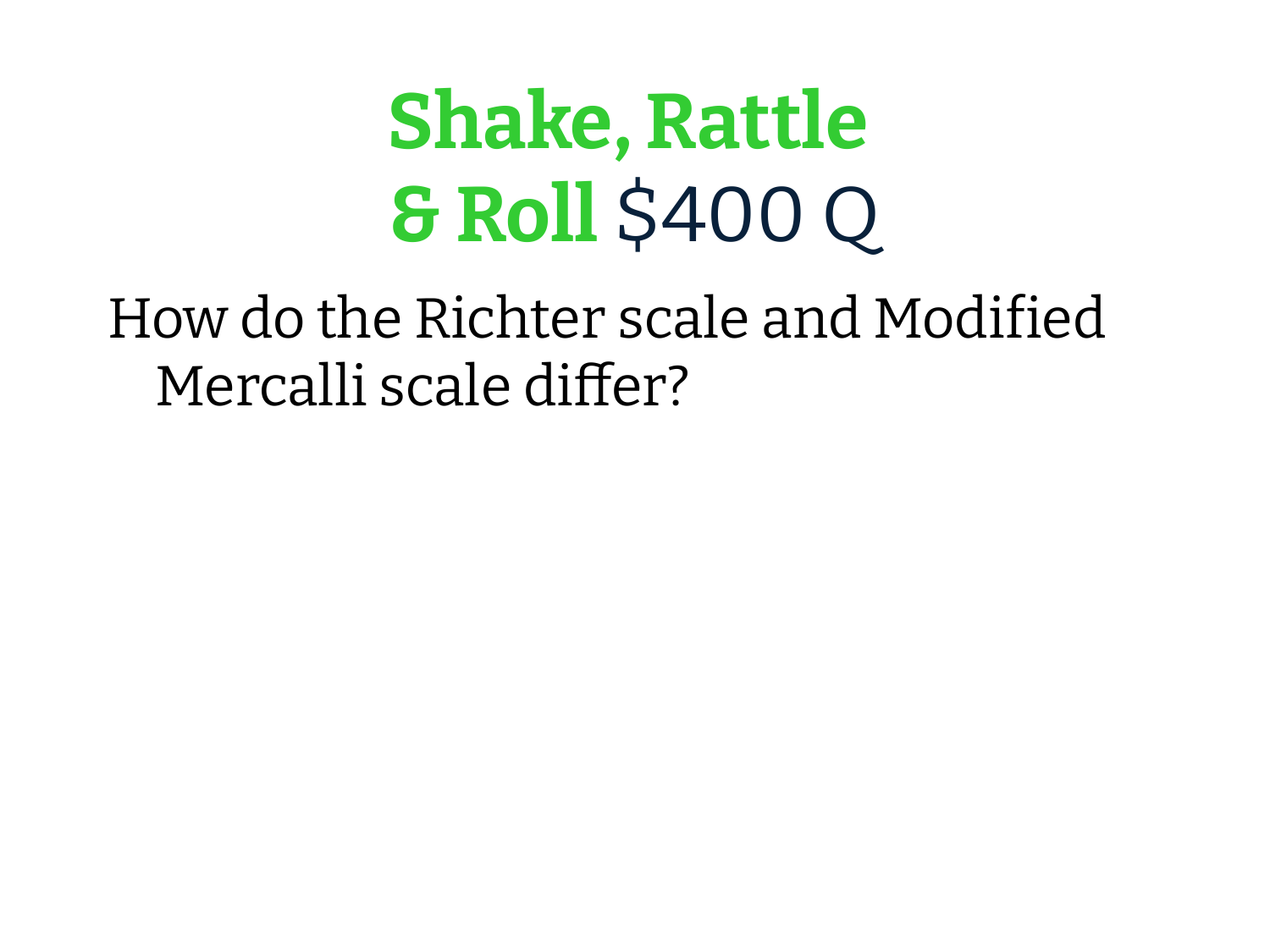

# Shake, Rattle & Roll $400 Q
How do the Richter scale and Modified Mercalli scale differ?